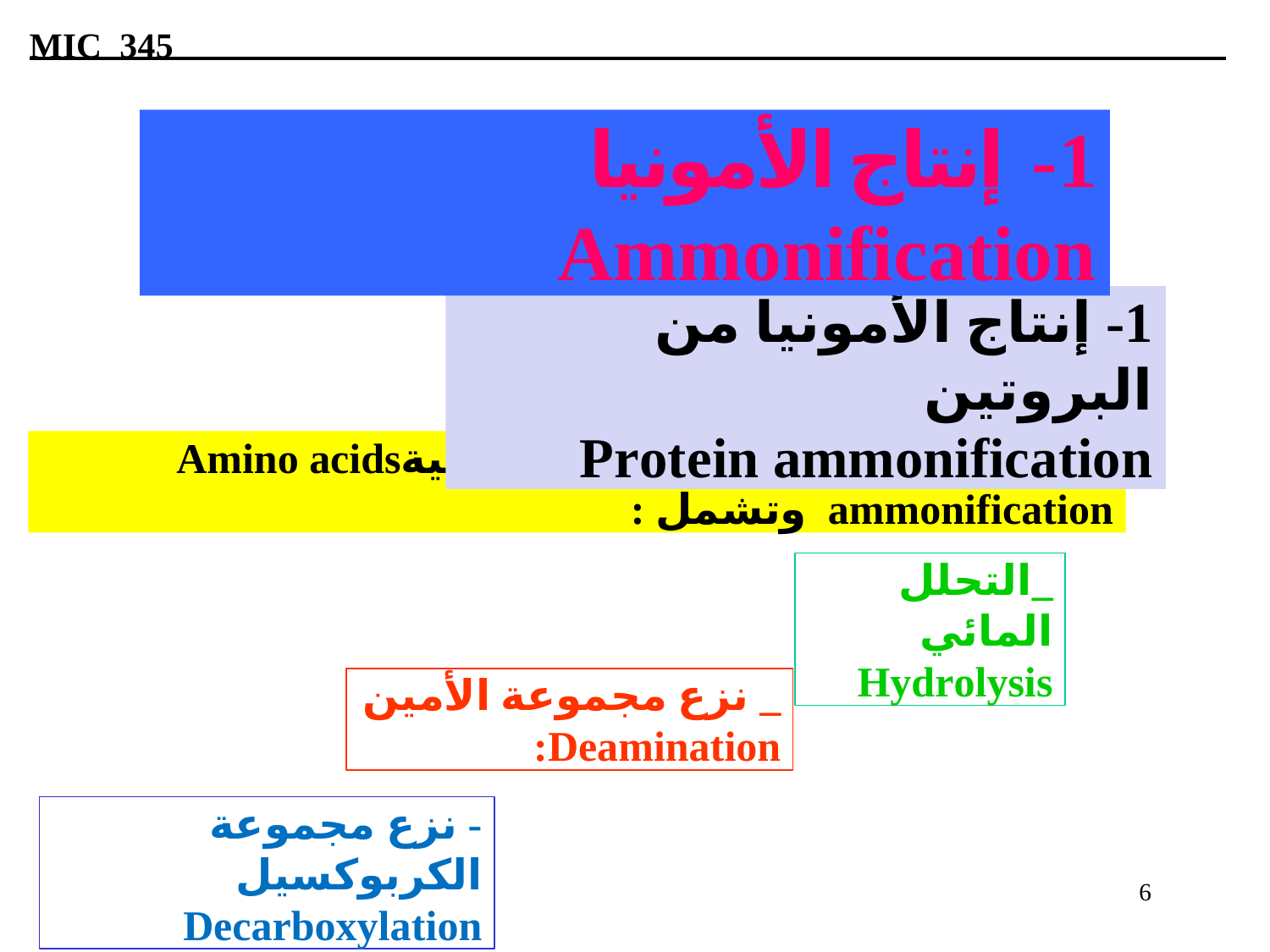

MIC  345

1-  إنتاج الأمونيا Ammonification
1- إنتاج الأمونيا من البروتين
Protein ammonification
/bإنتاج الأمونيا من الأحماض الأمينيةAmino acids ammonification  وتشمل :
_التحلل المائي Hydrolysis
_ نزع مجموعة الأمين Deamination:
- نزع مجموعة الكربوكسيل Decarboxylation
6